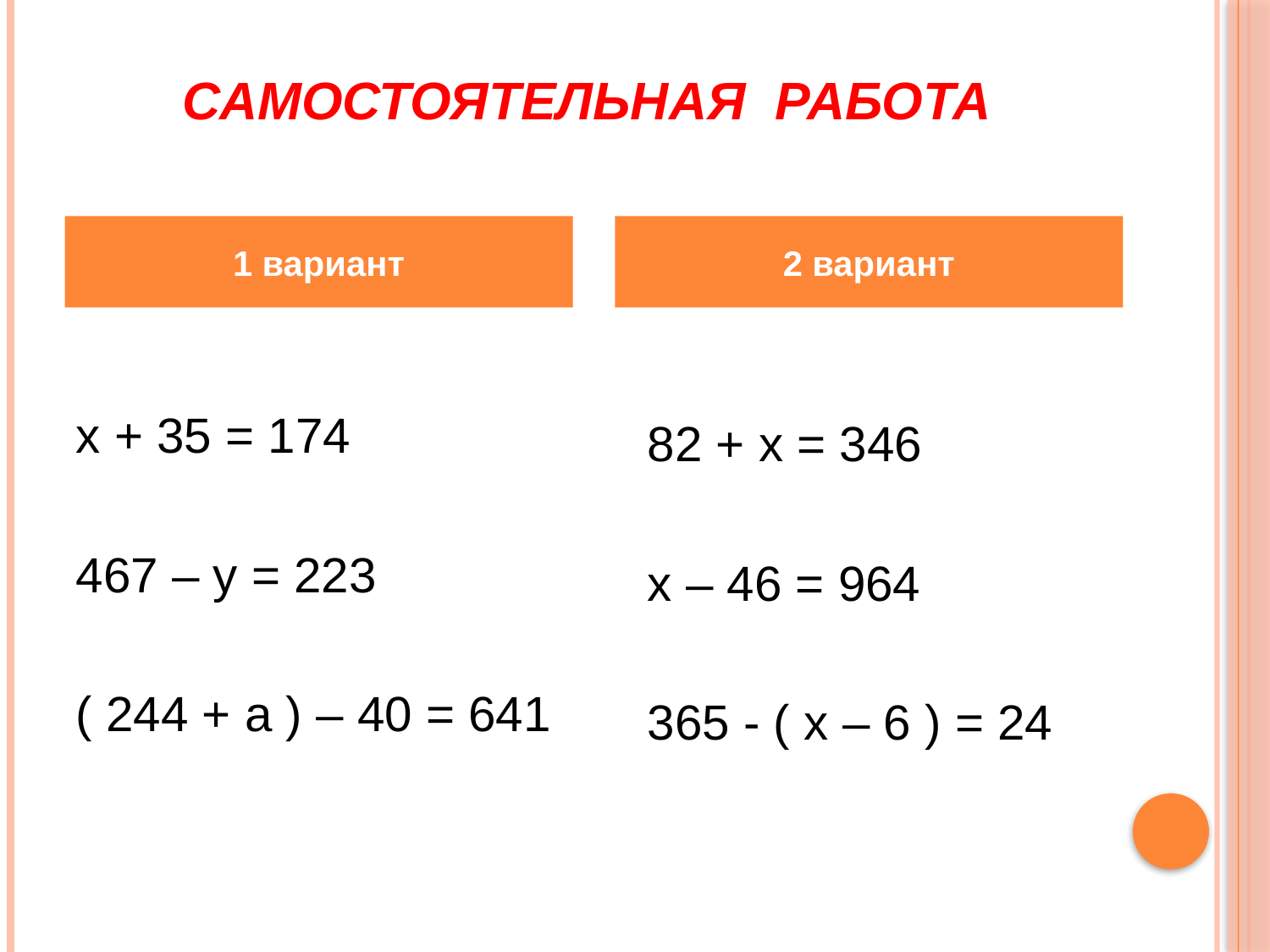

# Самостоятельная  работа
1 вариант
2 вариант

х + 35 = 174

467 – у = 223

( 244 + а ) – 40 = 641

82 + х = 346

х – 46 = 964

365 - ( х – 6 ) = 24